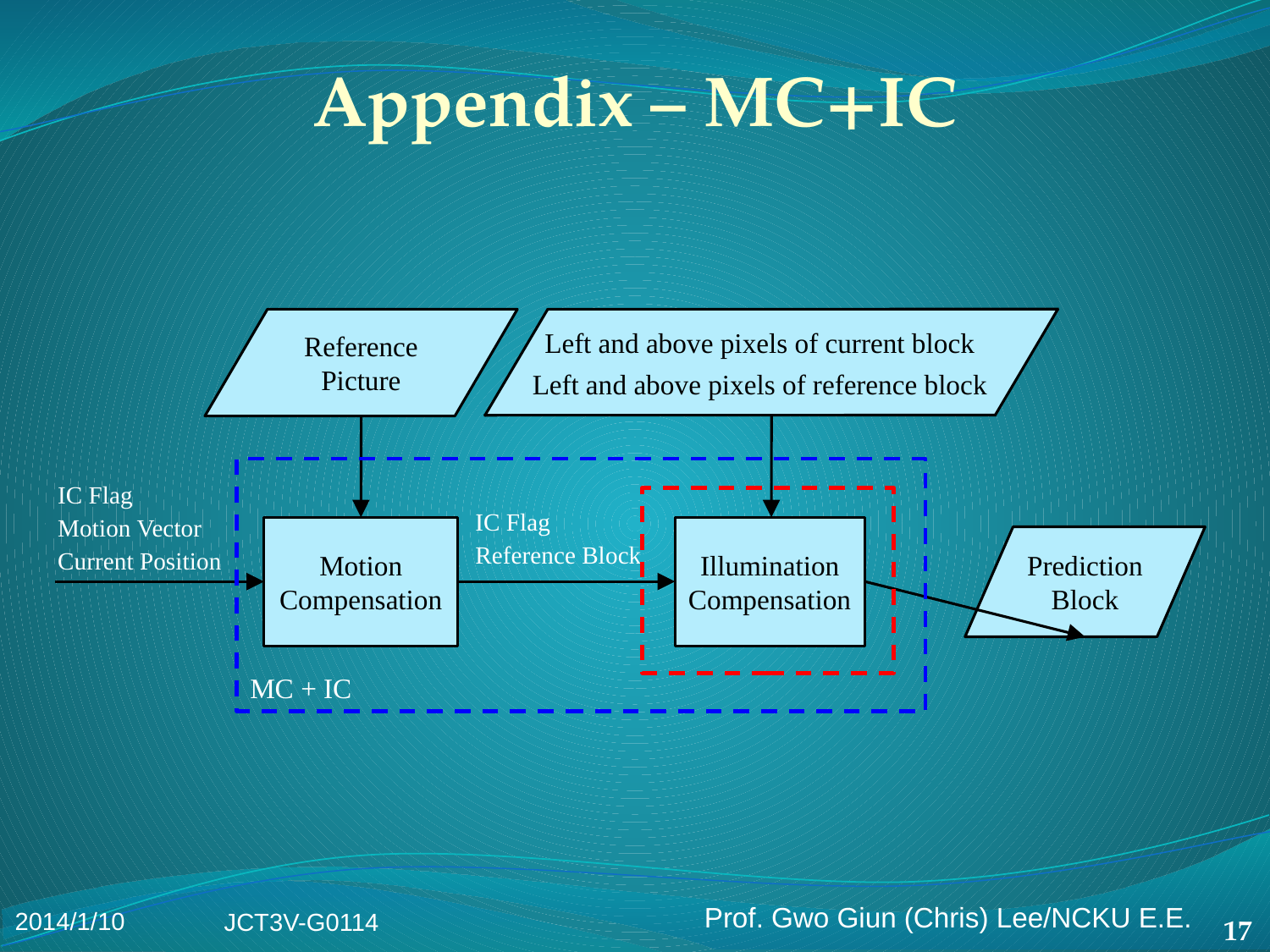

# Appendix – MC+IC

Left and above pixels of current block
Left and above pixels of reference block
Reference Picture

IC Flag
Motion Vector
Current Position

IC Flag
Reference Block
Motion Compensation
Illumination Compensation
Prediction Block
MC + IC
2014/1/10
JCT3V-G0114
17